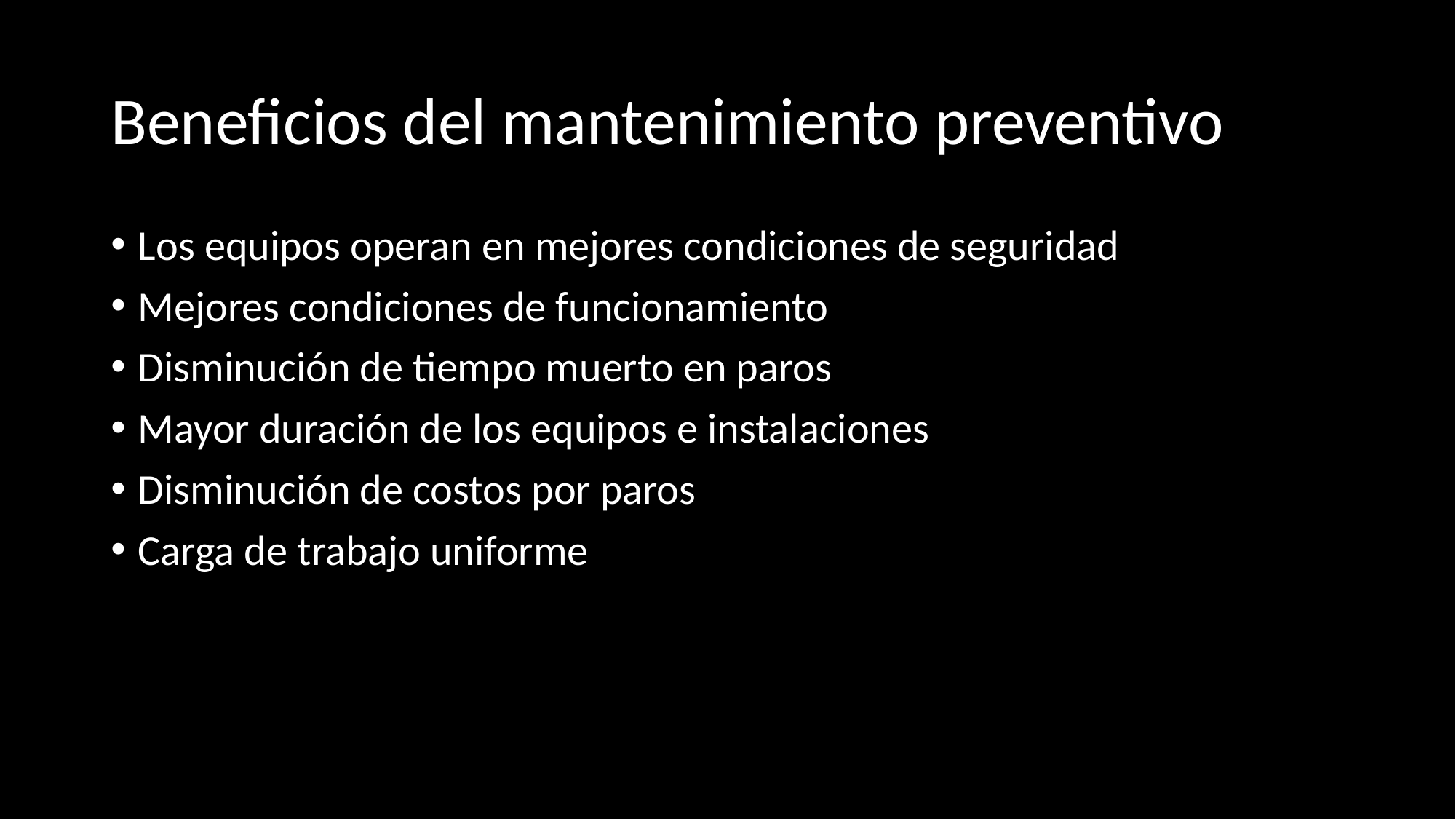

# Beneficios del mantenimiento preventivo
Los equipos operan en mejores condiciones de seguridad
Mejores condiciones de funcionamiento
Disminución de tiempo muerto en paros
Mayor duración de los equipos e instalaciones
Disminución de costos por paros
Carga de trabajo uniforme